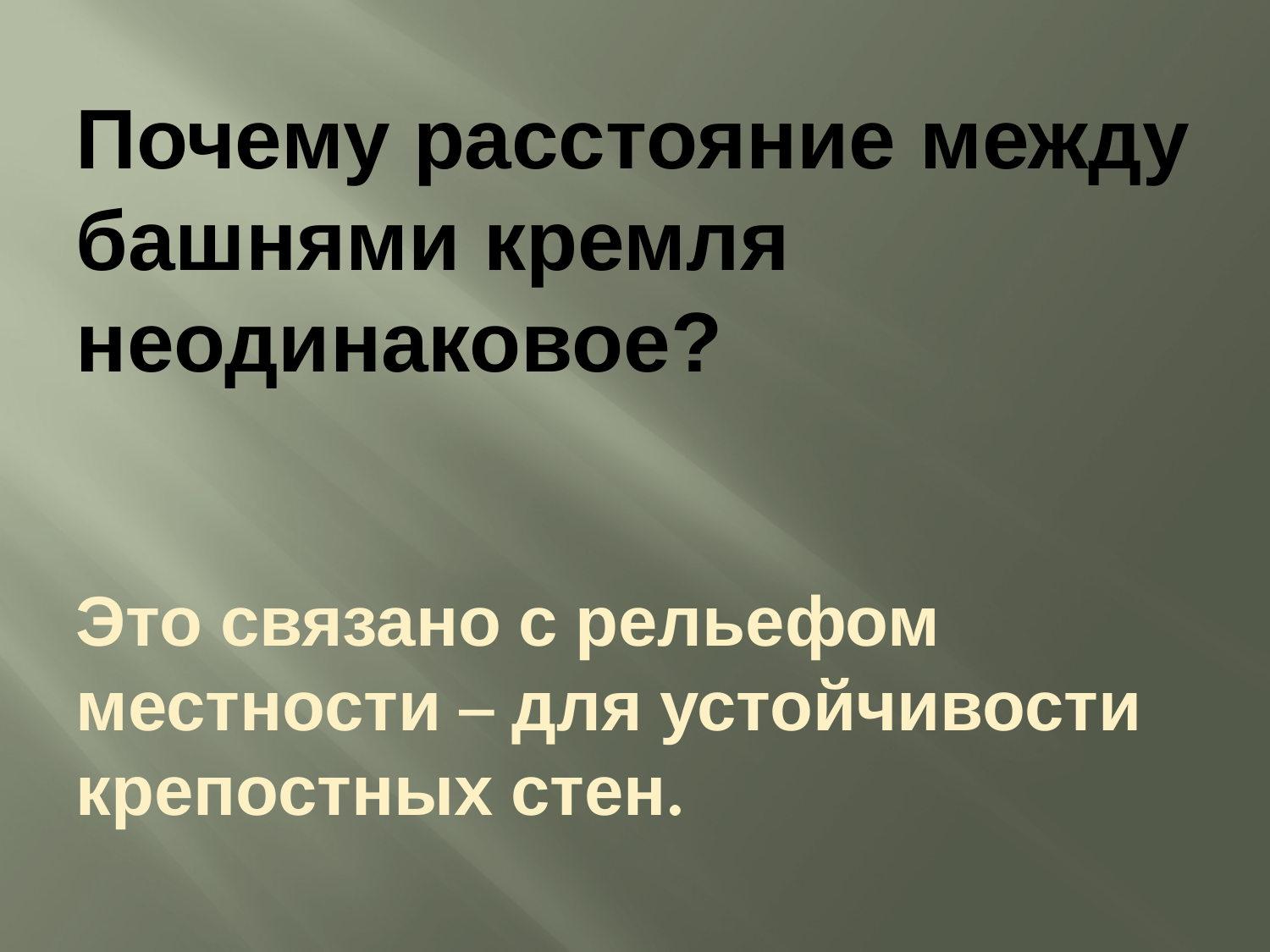

# Почему расстояние между башнями кремля неодинаковое?

Это связано с рельефом местности – для устойчивости крепостных стен.